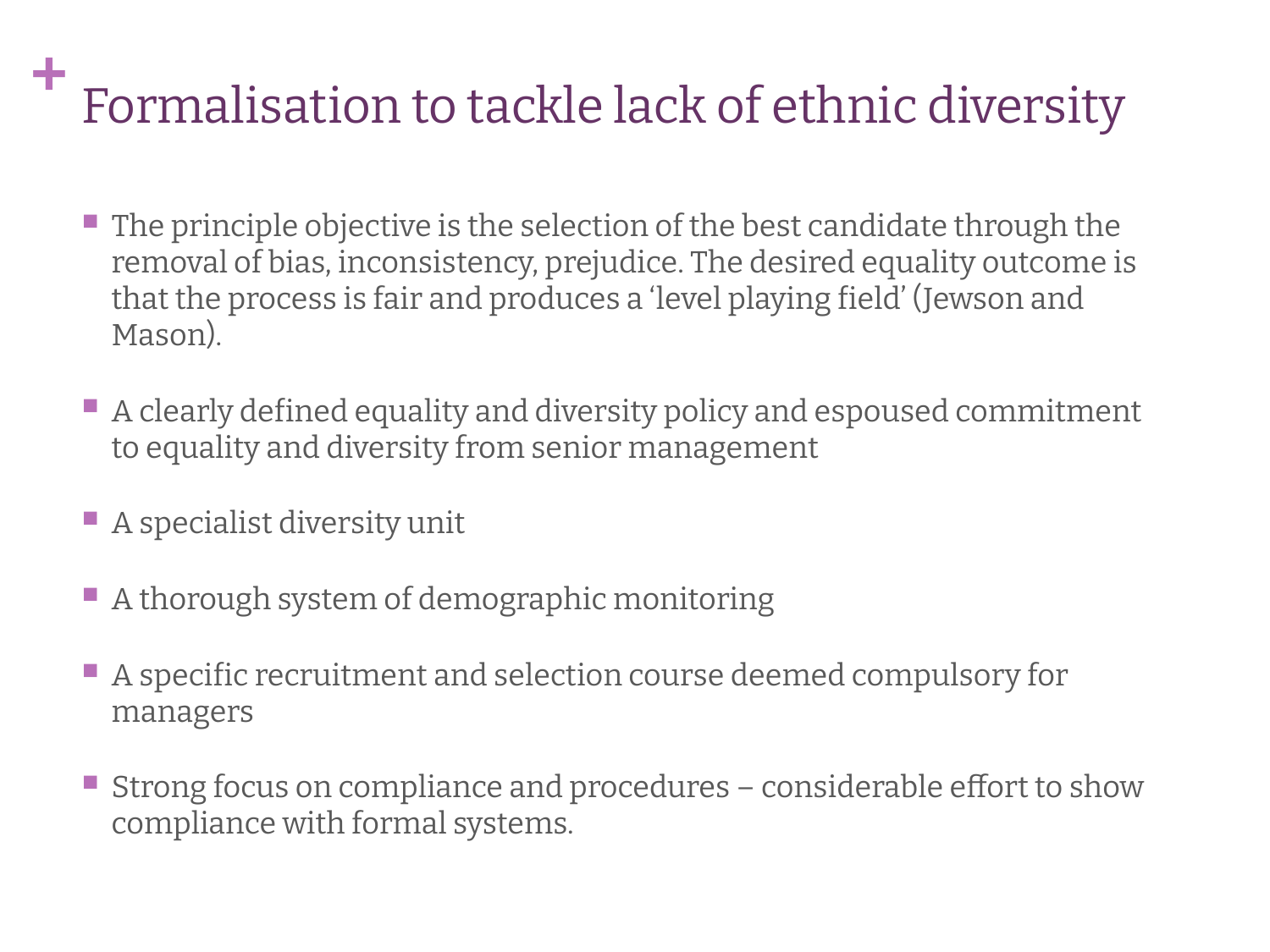

# Formalisation to tackle lack of ethnic diversity
The principle objective is the selection of the best candidate through the removal of bias, inconsistency, prejudice. The desired equality outcome is that the process is fair and produces a ‘level playing field’ (Jewson and Mason).
A clearly defined equality and diversity policy and espoused commitment to equality and diversity from senior management
A specialist diversity unit
A thorough system of demographic monitoring
A specific recruitment and selection course deemed compulsory for managers
Strong focus on compliance and procedures – considerable effort to show compliance with formal systems.